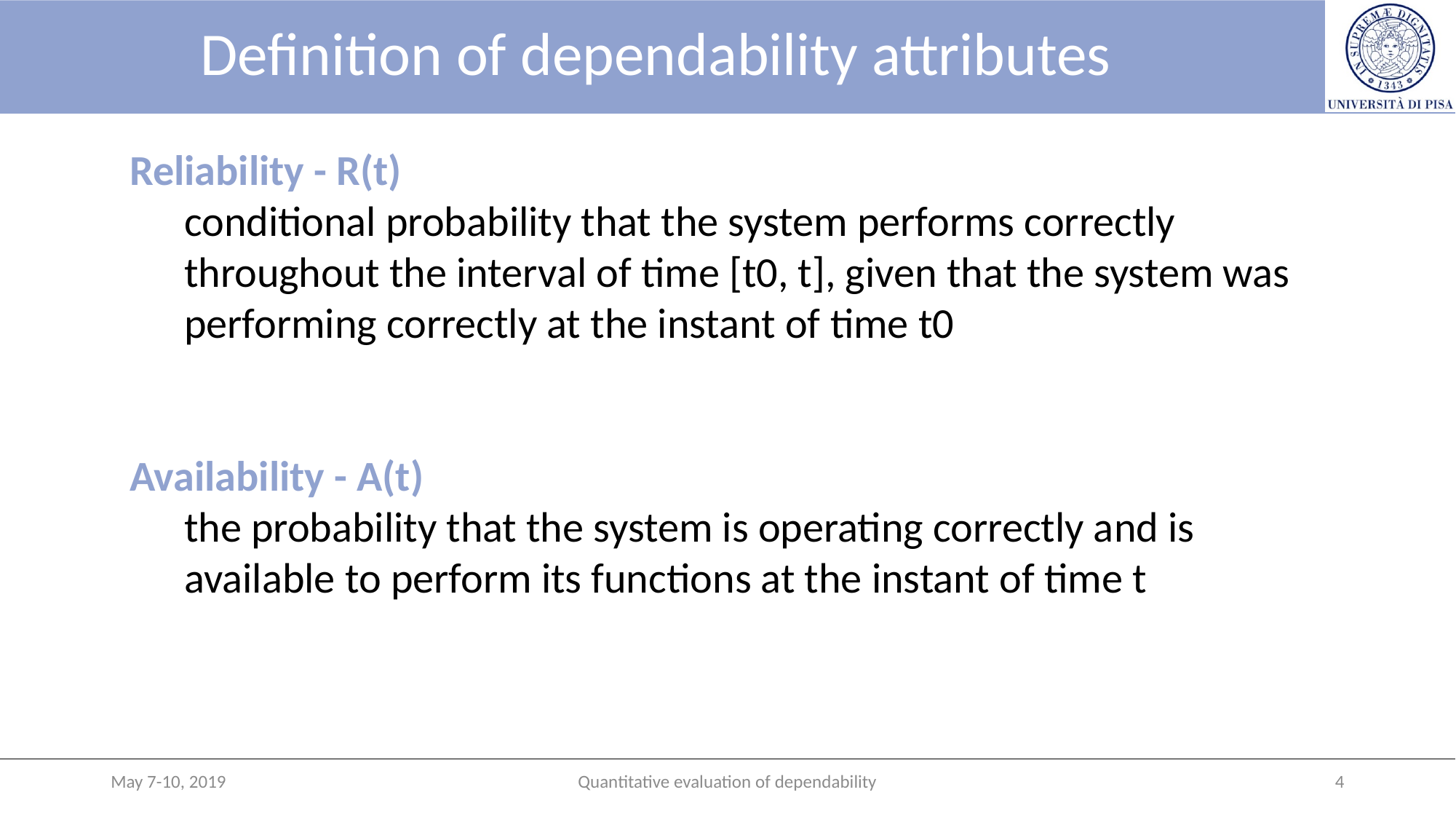

# Definition of dependability attributes
Reliability - R(t)
conditional probability that the system performs correctly throughout the interval of time [t0, t], given that the system was performing correctly at the instant of time t0

Availability - A(t)
	the probability that the system is operating correctly and is available to perform its functions at the instant of time t

May 7-10, 2019
Quantitative evaluation of dependability
4